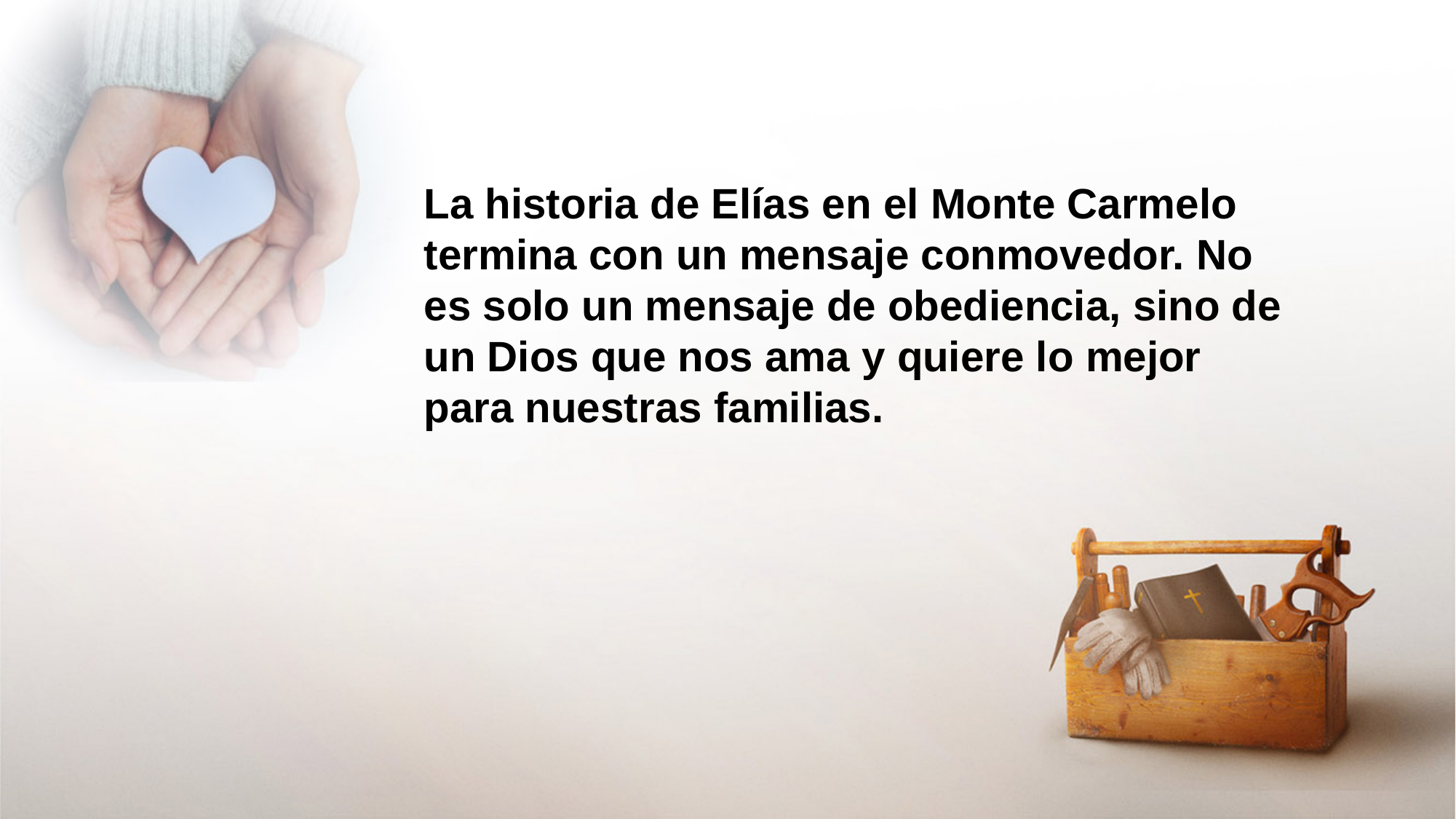

La historia de Elías en el Monte Carmelo termina con un mensaje conmovedor. No es solo un mensaje de obediencia, sino de un Dios que nos ama y quiere lo mejor para nuestras familias.